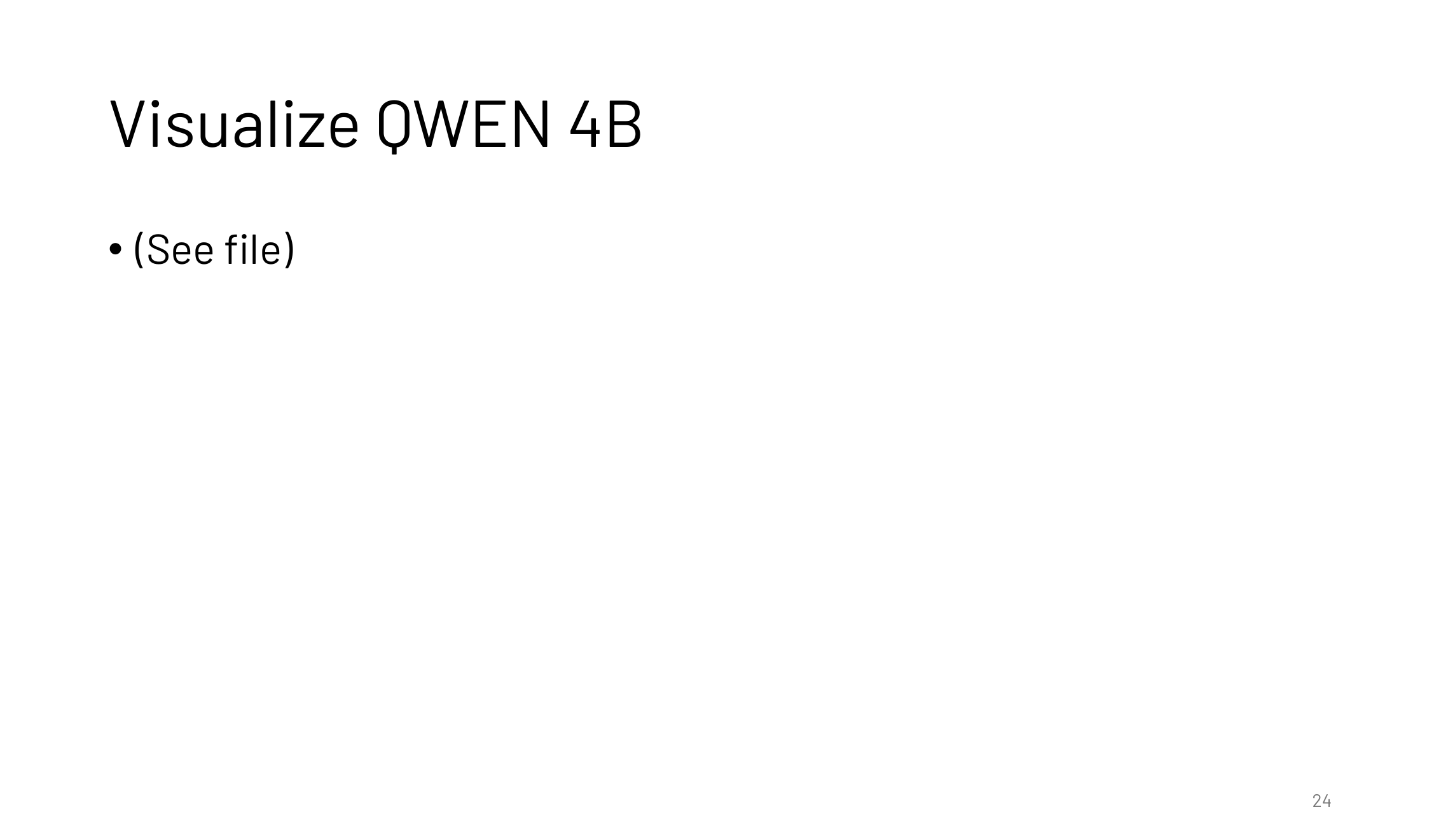

# Visualize QWEN 4B
(See file)
24